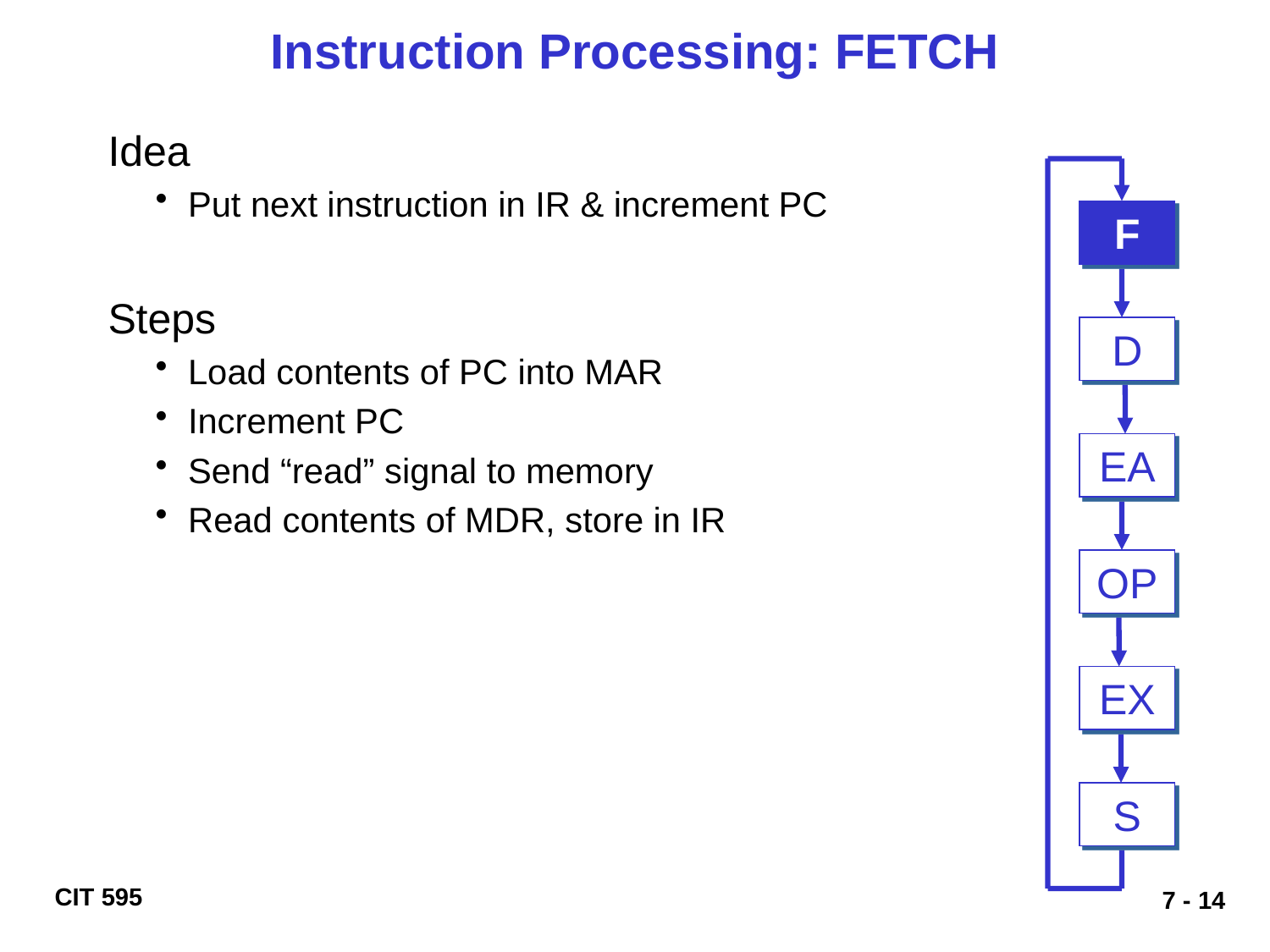

# Instruction Processing: FETCH
Idea
Put next instruction in IR & increment PC

Steps
Load contents of PC into MAR
Increment PC
Send “read” signal to memory
Read contents of MDR, store in IR

F

D

EA

OP

EX

S

7 - 14